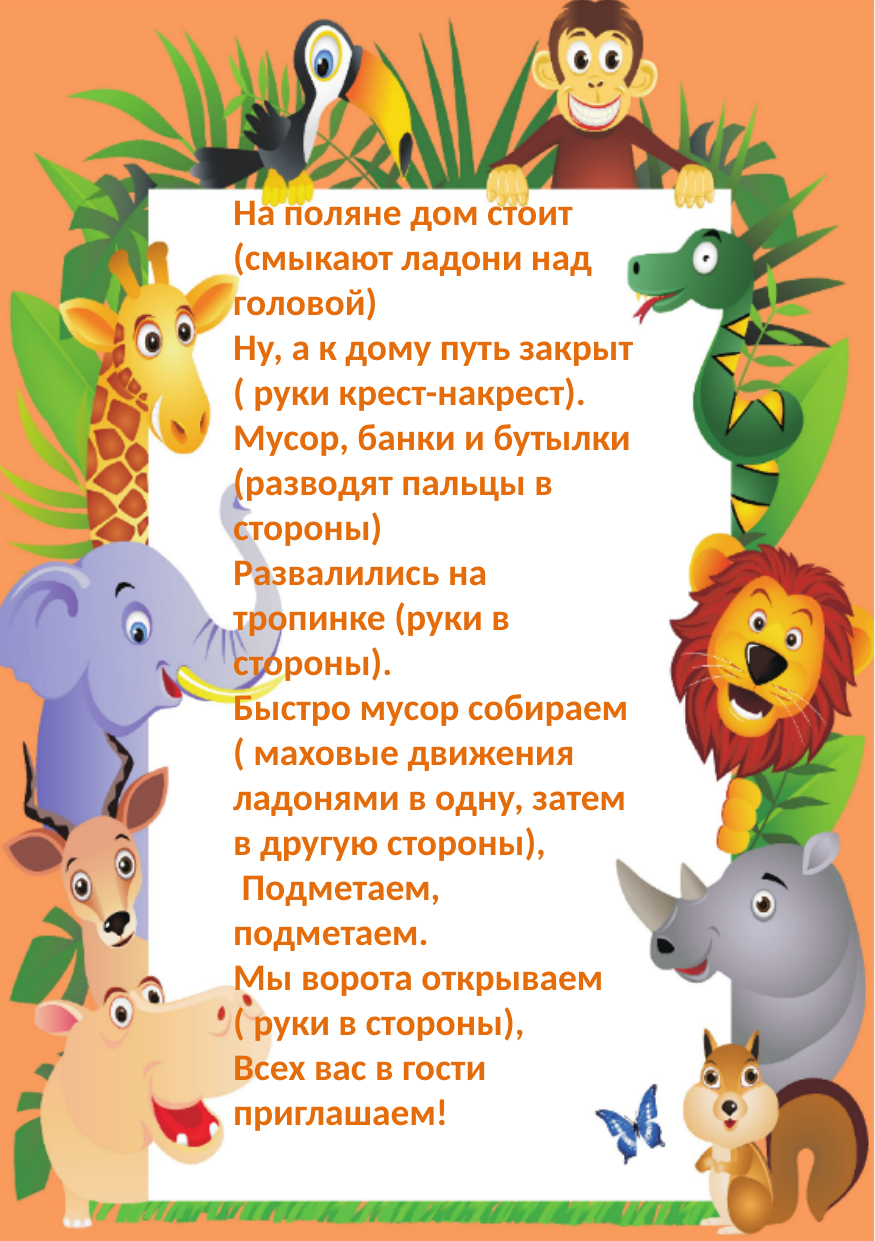

На поляне дом стоит (смыкают ладони над головой)
Ну, а к дому путь закрыт ( руки крест-накрест).
Мусор, банки и бутылки (разводят пальцы в стороны)
Развалились на тропинке (руки в стороны).
Быстро мусор собираем ( маховые движения ладонями в одну, затем в другую стороны),
 Подметаем, подметаем.
Мы ворота открываем ( руки в стороны),
Всех вас в гости приглашаем!